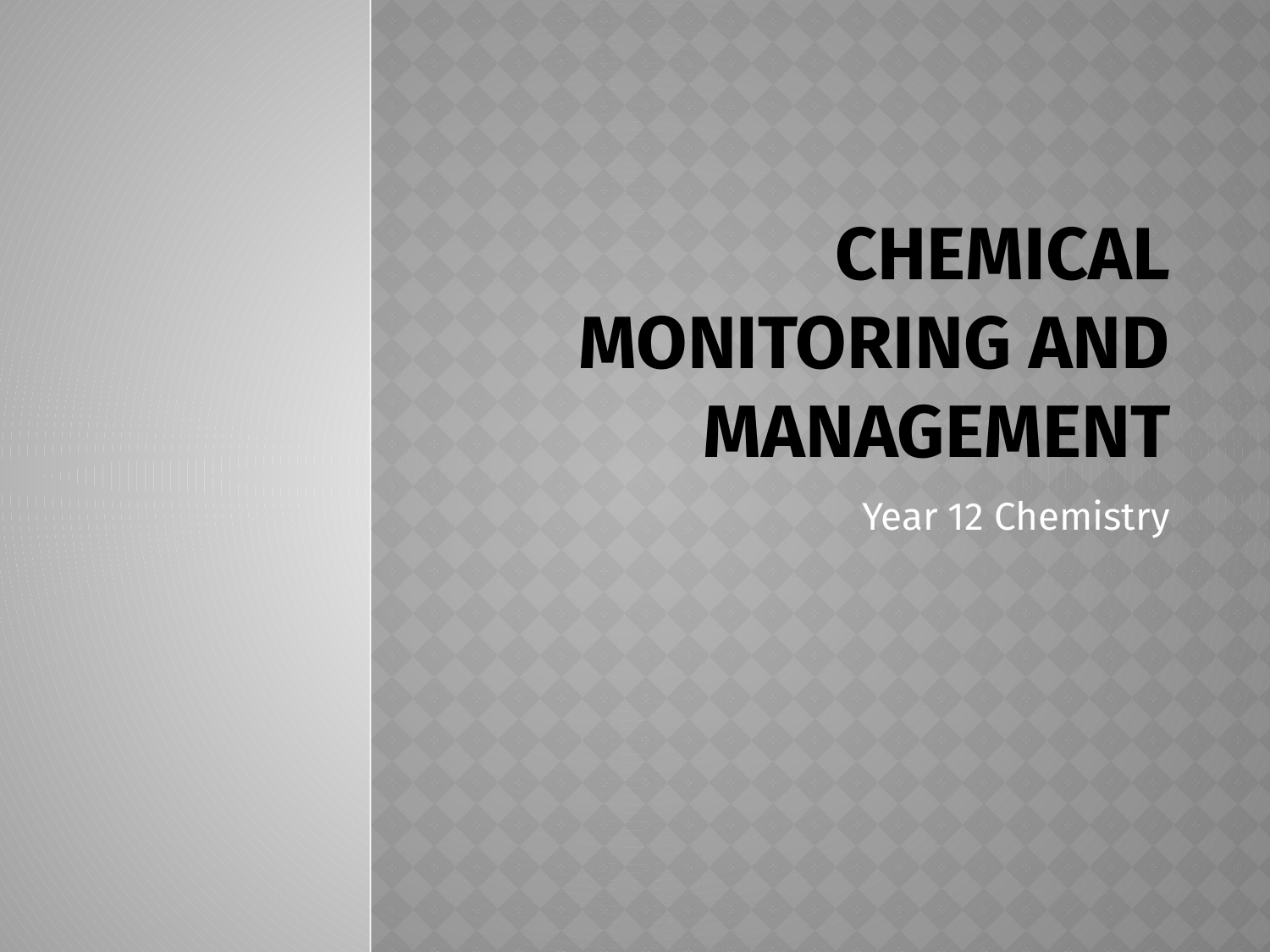

# Chemical Monitoring and Management
Year 12 Chemistry